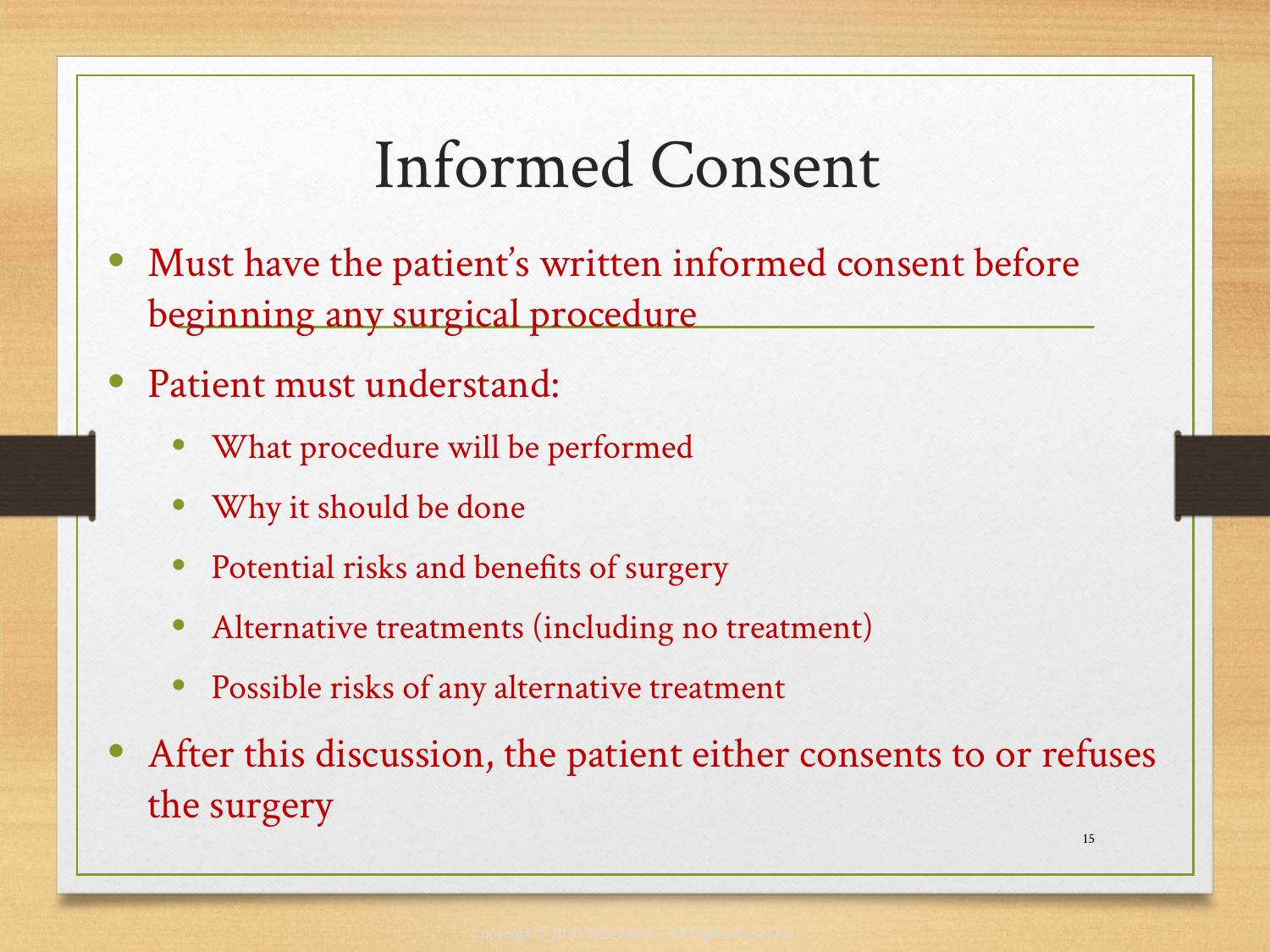

# Informed Consent
Must have the patient’s written informed consent before beginning any surgical procedure
Patient must understand:
What procedure will be performed
Why it should be done
Potential risks and benefits of surgery
Alternative treatments (including no treatment)
Possible risks of any alternative treatment
After this discussion, the patient either consents to or refuses the surgery
 15